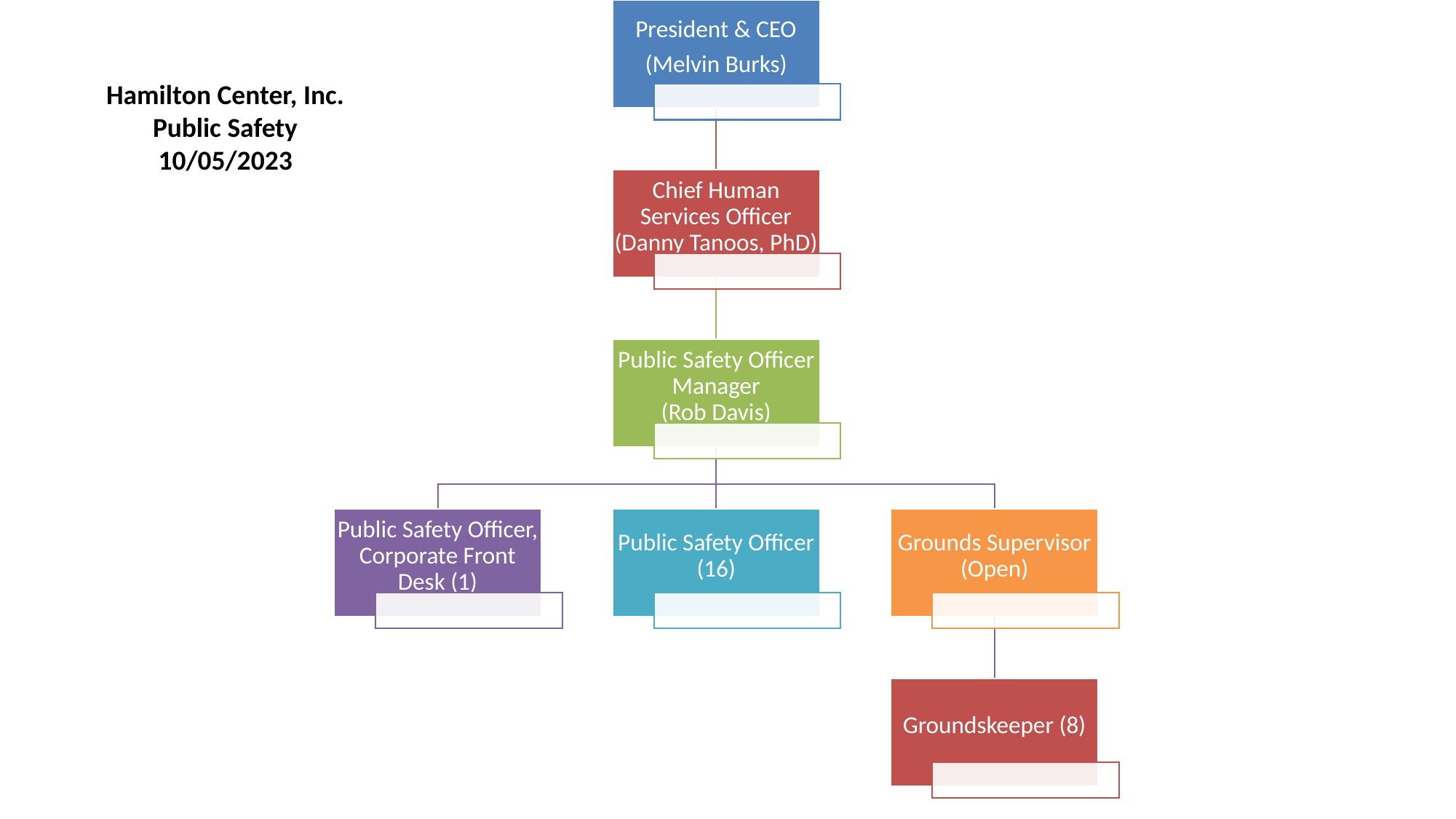

President & CEO
(Melvin Burks)

Chief Human Services Officer
(Danny Tanoos, PhD)

Public Safety Officer Manager
(Rob Davis)

Public Safety Officer, Corporate Front Desk (1)

Public Safety Officer (16)

Grounds Supervisor
(Open)

Groundskeeper (8)

Hamilton Center, Inc.
Public Safety
10/05/2023